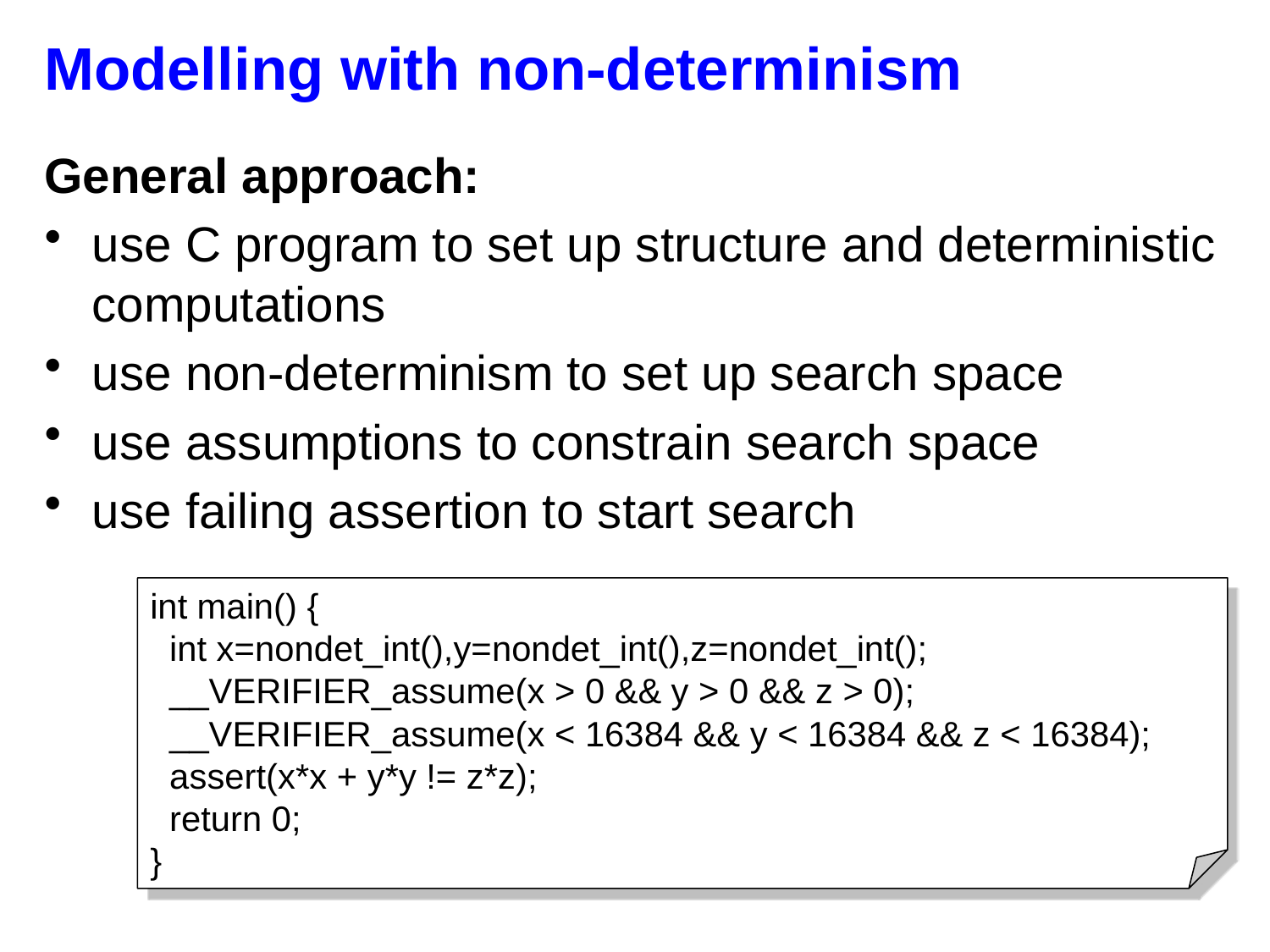

# Modelling with non-determinism
General approach:
use C program to set up structure and deterministic computations
use non-determinism to set up search space
use assumptions to constrain search space
use failing assertion to start search
int main() {
  int x=nondet_int(),y=nondet_int(),z=nondet_int();
  __VERIFIER_assume(x > 0 && y > 0 && z > 0);
  __VERIFIER_assume(x < 16384 && y < 16384 && z < 16384);
  assert(x*x + y*y != z*z);
  return 0;
}